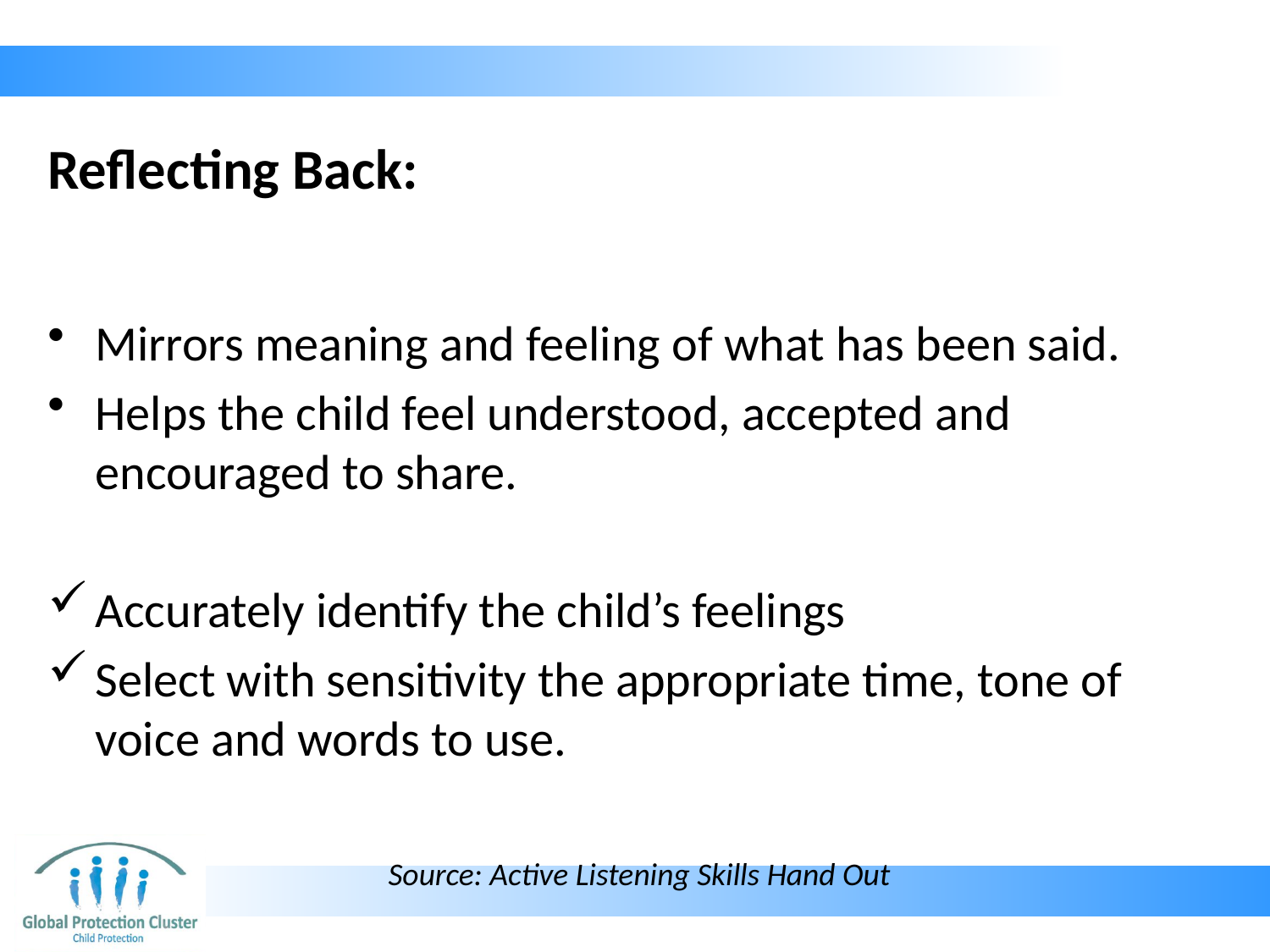

# Reflecting Back:

Mirrors meaning and feeling of what has been said.
Helps the child feel understood, accepted and encouraged to share.

Accurately identify the child’s feelings
Select with sensitivity the appropriate time, tone of voice and words to use.

  Source: Active Listening Skills Hand Out